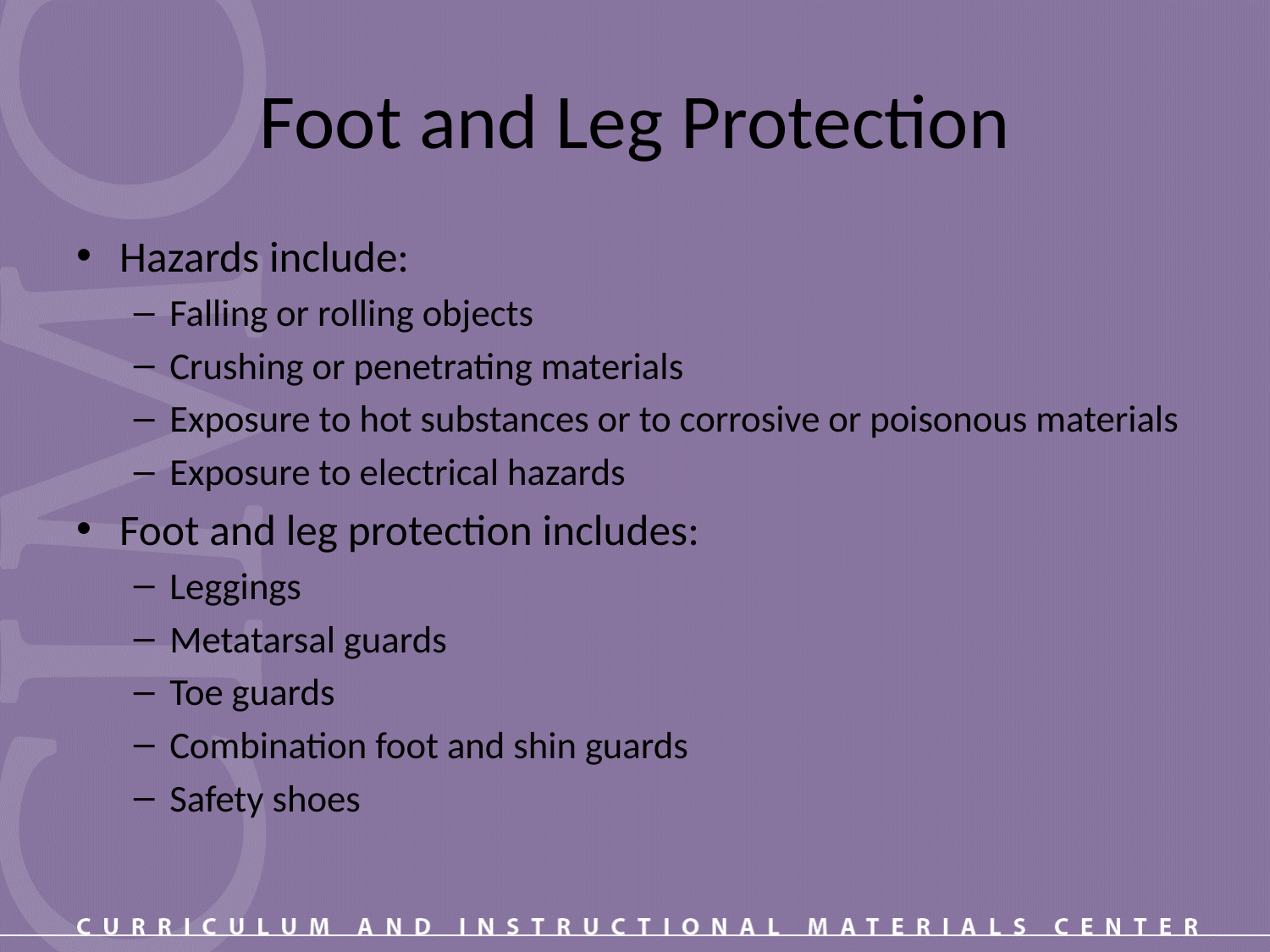

# Foot and Leg Protection
Hazards include:
Falling or rolling objects
Crushing or penetrating materials
Exposure to hot substances or to corrosive or poisonous materials
Exposure to electrical hazards
Foot and leg protection includes:
Leggings
Metatarsal guards
Toe guards
Combination foot and shin guards
Safety shoes